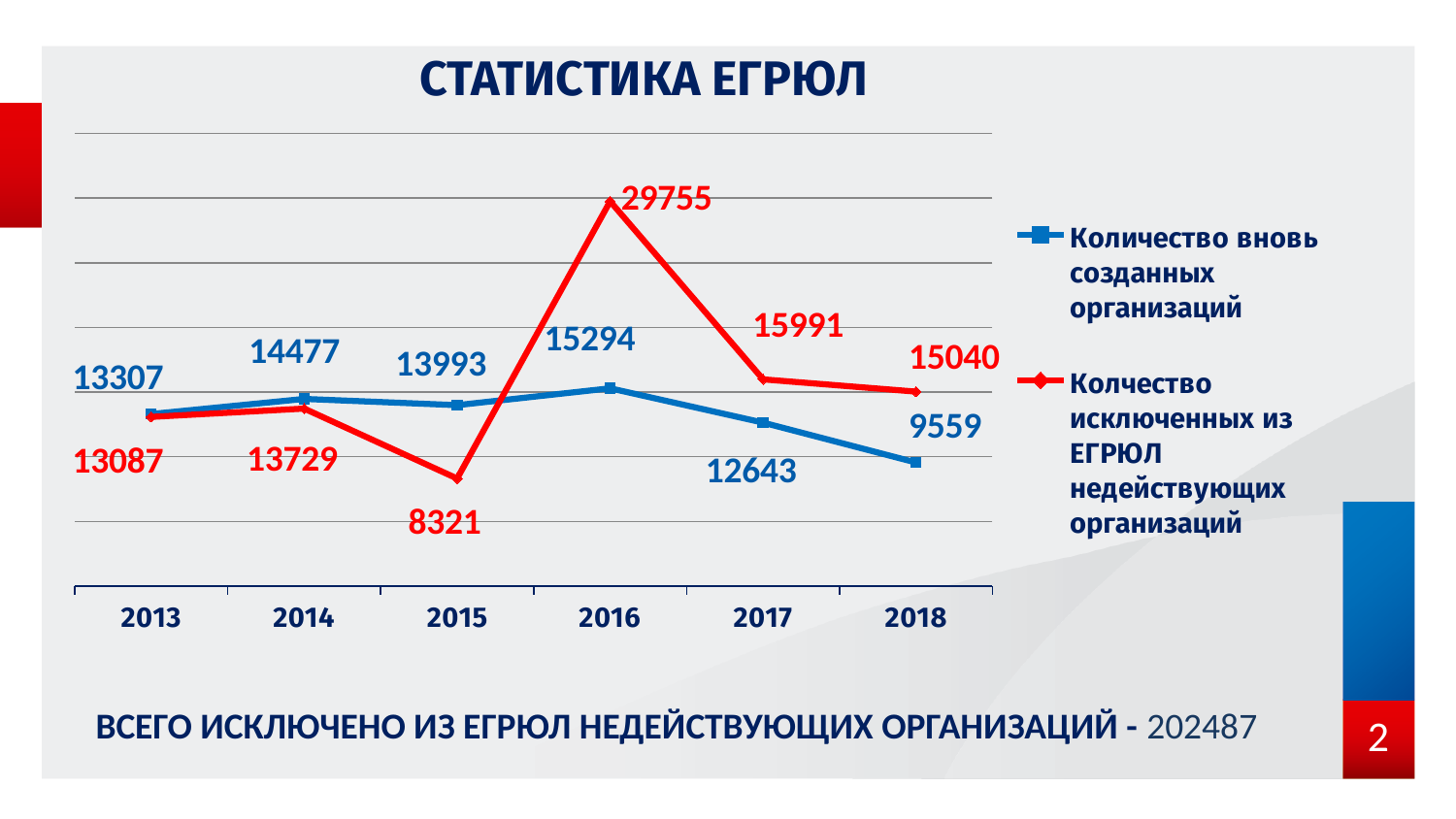

# СТАТИСТИКА ЕГРЮЛ

### Chart

| Category | Количество вновь созданных организаций | Колчество исключенных из ЕГРЮЛ недействующих организаций |
|---|---|---|
| 2013 | 13307.0 | 13087.0 |
| 2014 | 14477.0 | 13729.0 |
| 2015 | 13993.0 | 8321.0 |
| 2016 | 15294.0 | 29755.0 |
| 2017 | 12643.0 | 15991.0 |
| 2018 | 9559.0 | 15040.0 |
ВСЕГО ИСКЛЮЧЕНО ИЗ ЕГРЮЛ НЕДЕЙСТВУЮЩИХ ОРГАНИЗАЦИЙ - 202487
2